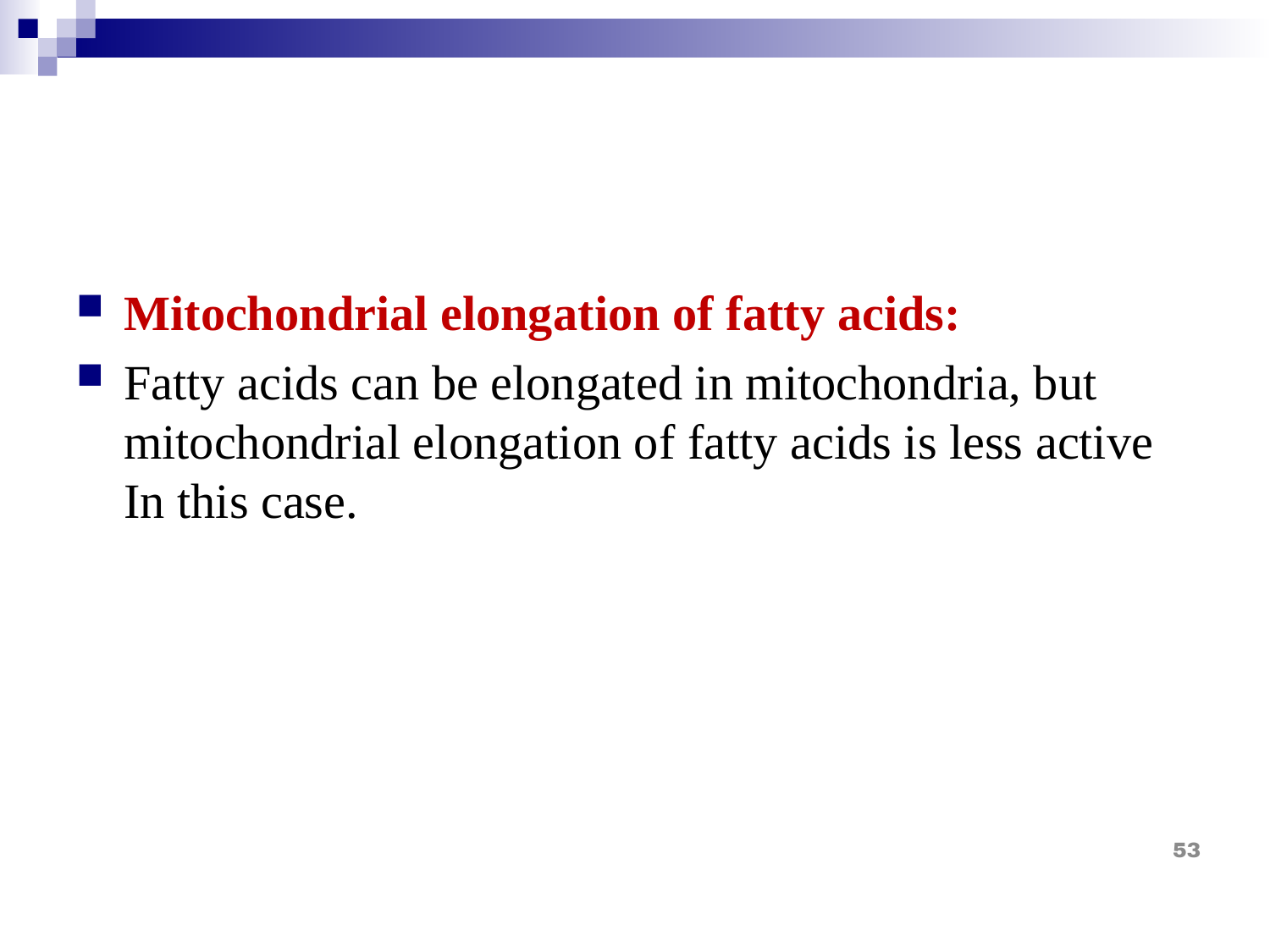

#
Mitochondrial elongation of fatty acids:
Fatty acids can be elongated in mitochondria, but mitochondrial elongation of fatty acids is less active In this case.
53